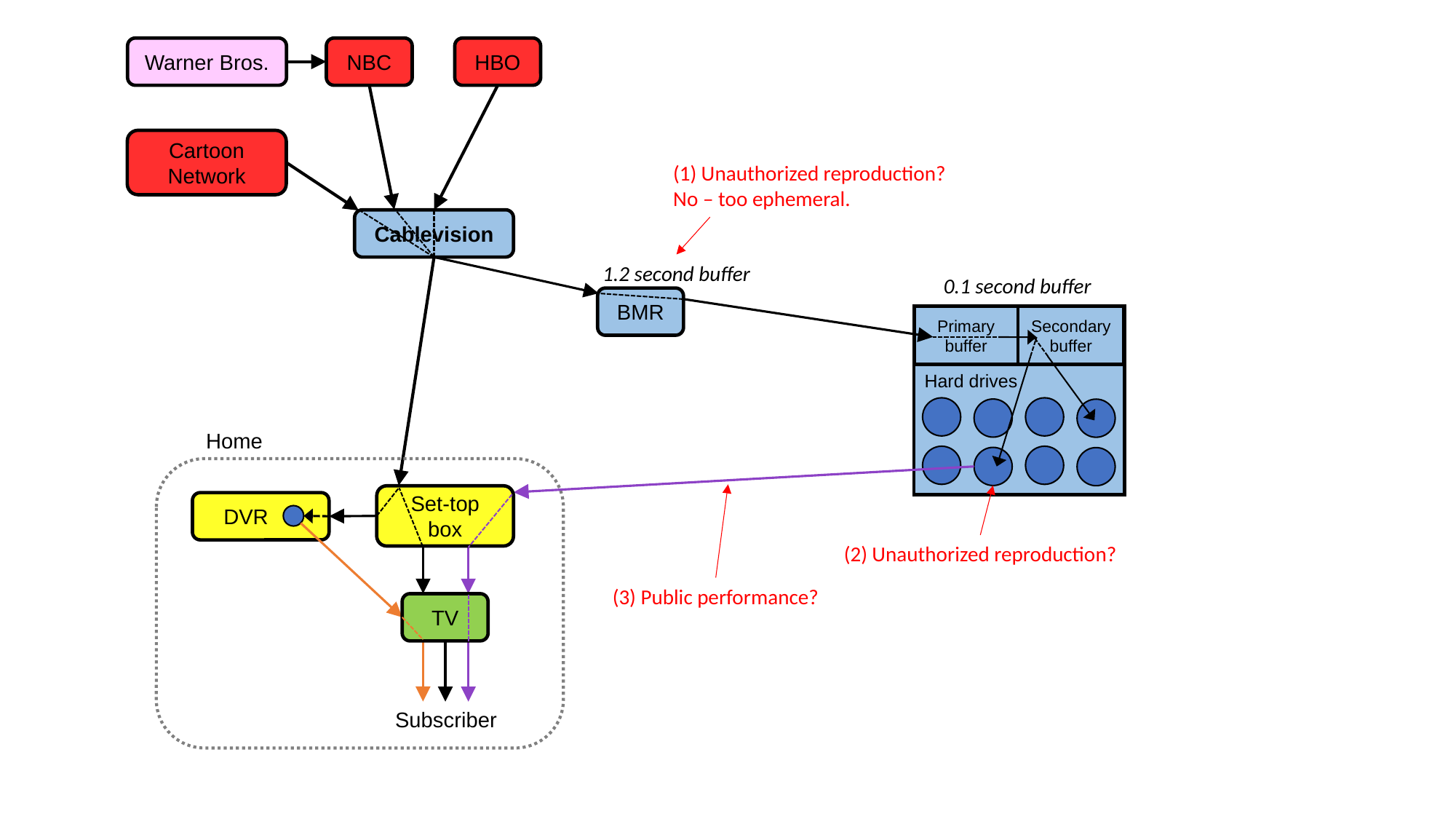

Warner Bros.
NBC
HBO
Cartoon Network
(1) Unauthorized reproduction?
No – too ephemeral.
Cablevision
1.2 second buffer
0.1 second buffer
BMR

Primary buffer
Secondary buffer
Hard drives

Home

Set-top
box
   DVR

(2) Unauthorized reproduction?
(3) Public performance?
TV
Subscriber